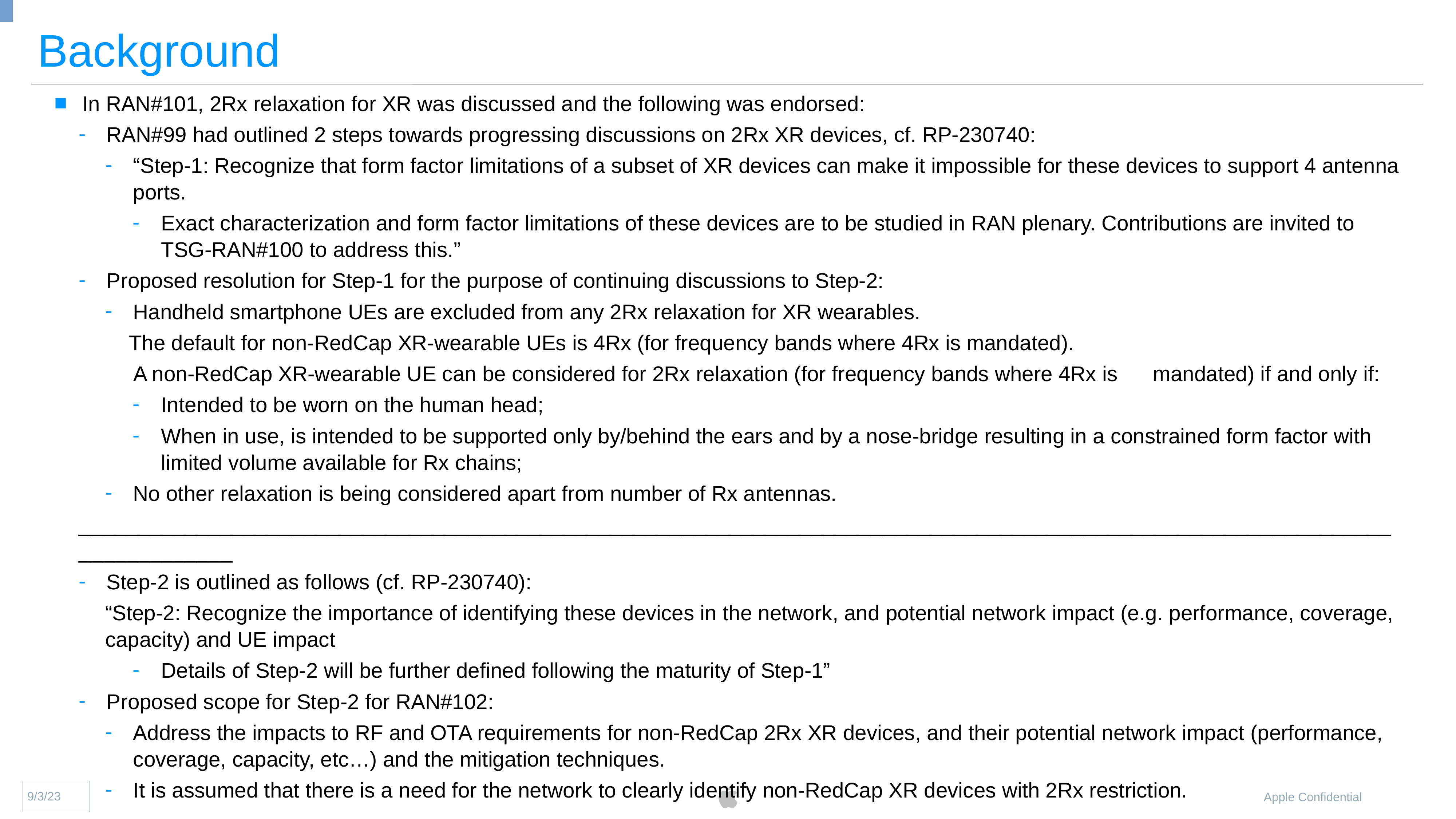

Background
In RAN#101, 2Rx relaxation for XR was discussed and the following was endorsed:
RAN#99 had outlined 2 steps towards progressing discussions on 2Rx XR devices, cf. RP-230740:
“Step-1: Recognize that form factor limitations of a subset of XR devices can make it impossible for these devices to support 4 antenna ports.
Exact characterization and form factor limitations of these devices are to be studied in RAN plenary. Contributions are invited to TSG-RAN#100 to address this.”
Proposed resolution for Step-1 for the purpose of continuing discussions to Step-2:
Handheld smartphone UEs are excluded from any 2Rx relaxation for XR wearables.
    The default for non-RedCap XR-wearable UEs is 4Rx (for frequency bands where 4Rx is mandated).
A non-RedCap XR-wearable UE can be considered for 2Rx relaxation (for frequency bands where 4Rx is      mandated) if and only if:
Intended to be worn on the human head;
When in use, is intended to be supported only by/behind the ears and by a nose-bridge resulting in a constrained form factor with limited volume available for Rx chains;
No other relaxation is being considered apart from number of Rx antennas.
____________________________________________________________________________________________________________________________
Step-2 is outlined as follows (cf. RP-230740):
“Step-2: Recognize the importance of identifying these devices in the network, and potential network impact (e.g. performance, coverage, capacity) and UE impact
Details of Step-2 will be further defined following the maturity of Step-1”
Proposed scope for Step-2 for RAN#102:
Address the impacts to RF and OTA requirements for non-RedCap 2Rx XR devices, and their potential network impact (performance, coverage, capacity, etc…) and the mitigation techniques.
It is assumed that there is a need for the network to clearly identify non-RedCap XR devices with 2Rx restriction.